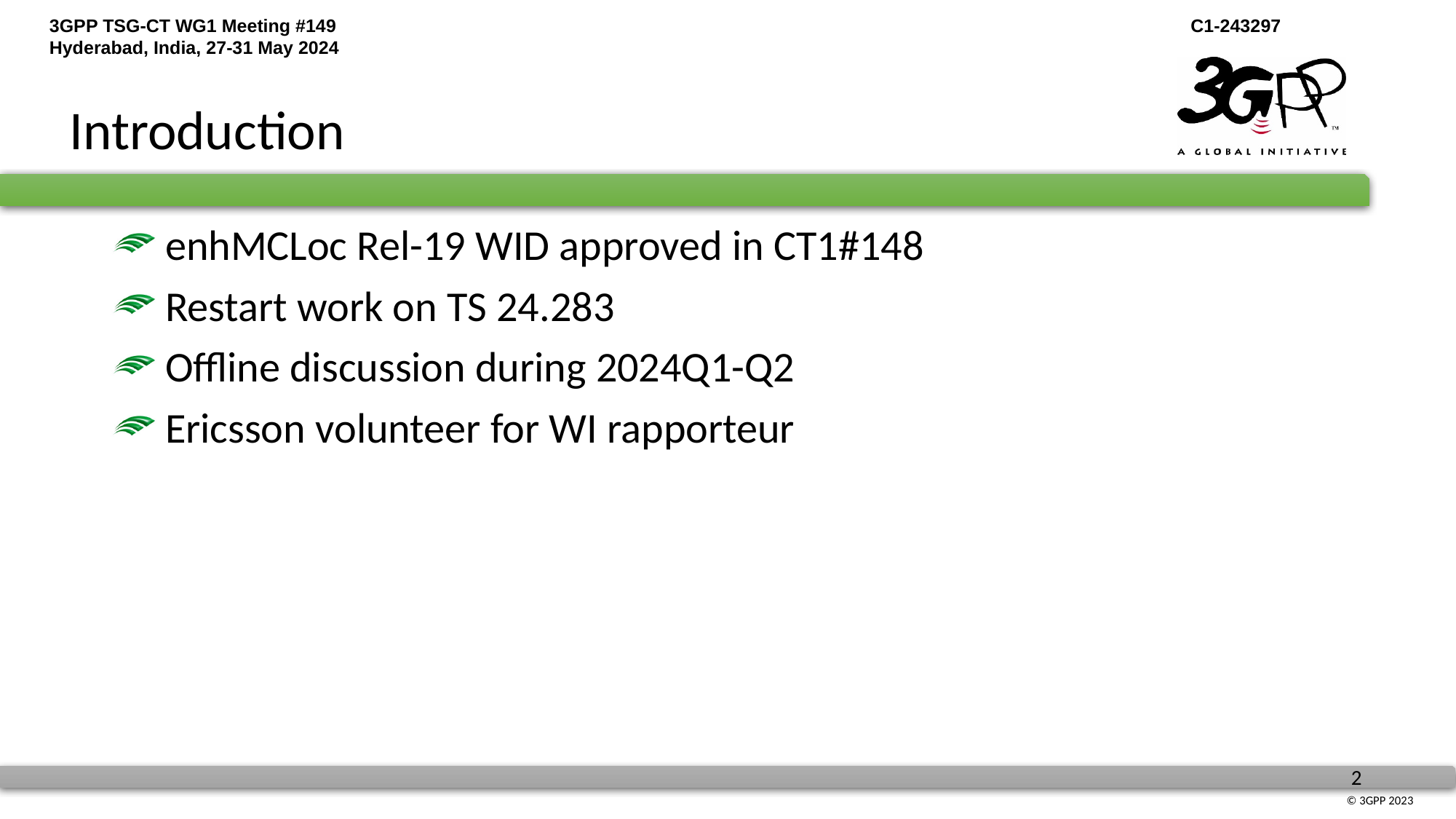

# Introduction

 enhMCLoc Rel-19 WID approved in CT1#148
 Restart work on TS 24.283
 Offline discussion during 2024Q1-Q2
 Ericsson volunteer for WI rapporteur